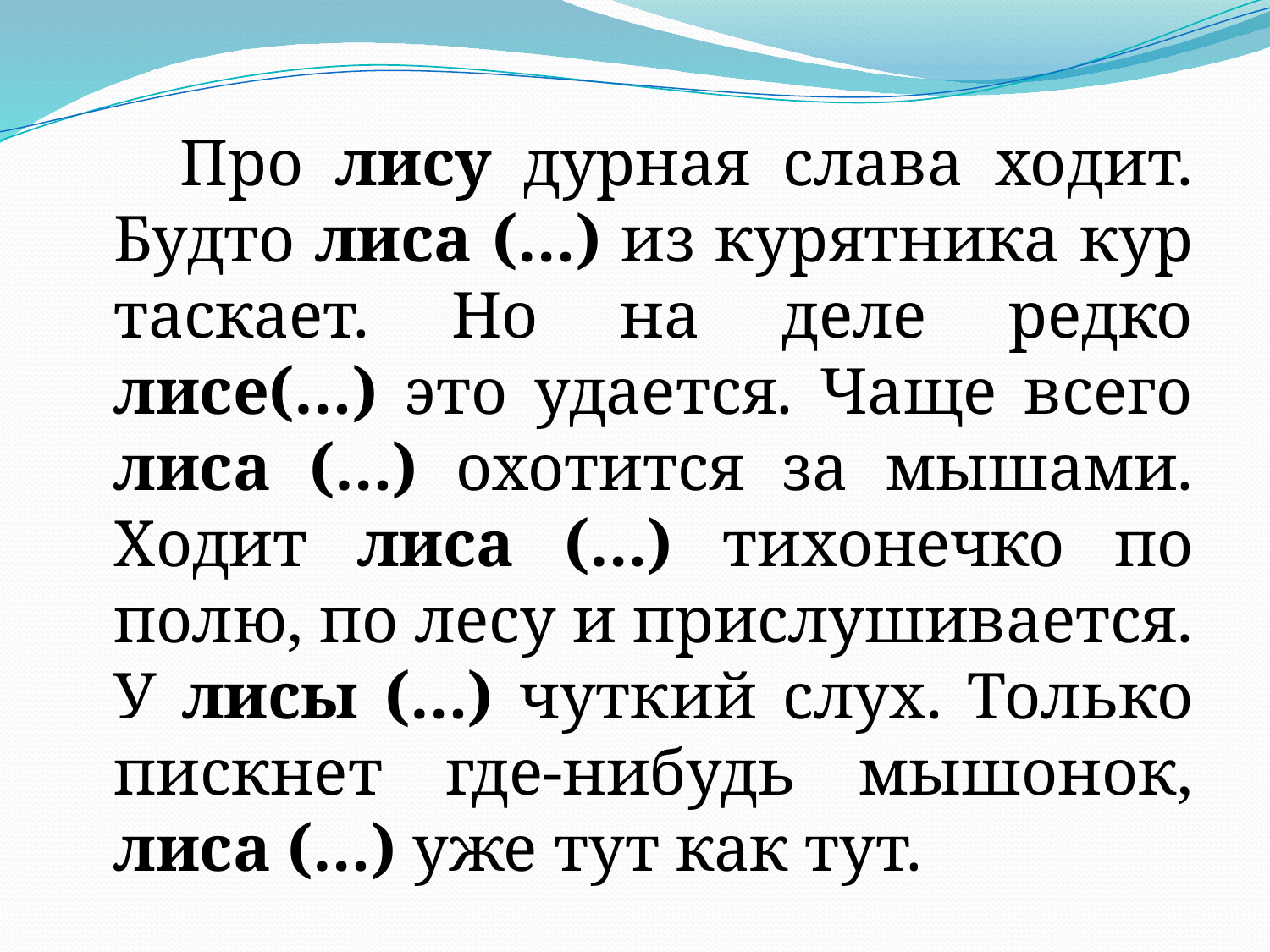

#
 Про лису дурная слава ходит. Будто лиса (…) из курятника кур таскает. Но на деле редко лисе(…) это удается. Чаще всего лиса (…) охотится за мышами. Ходит лиса (…) тихонечко по полю, по лесу и прислушивается. У лисы (…) чуткий слух. Только пискнет где-нибудь мышонок, лиса (…) уже тут как тут.